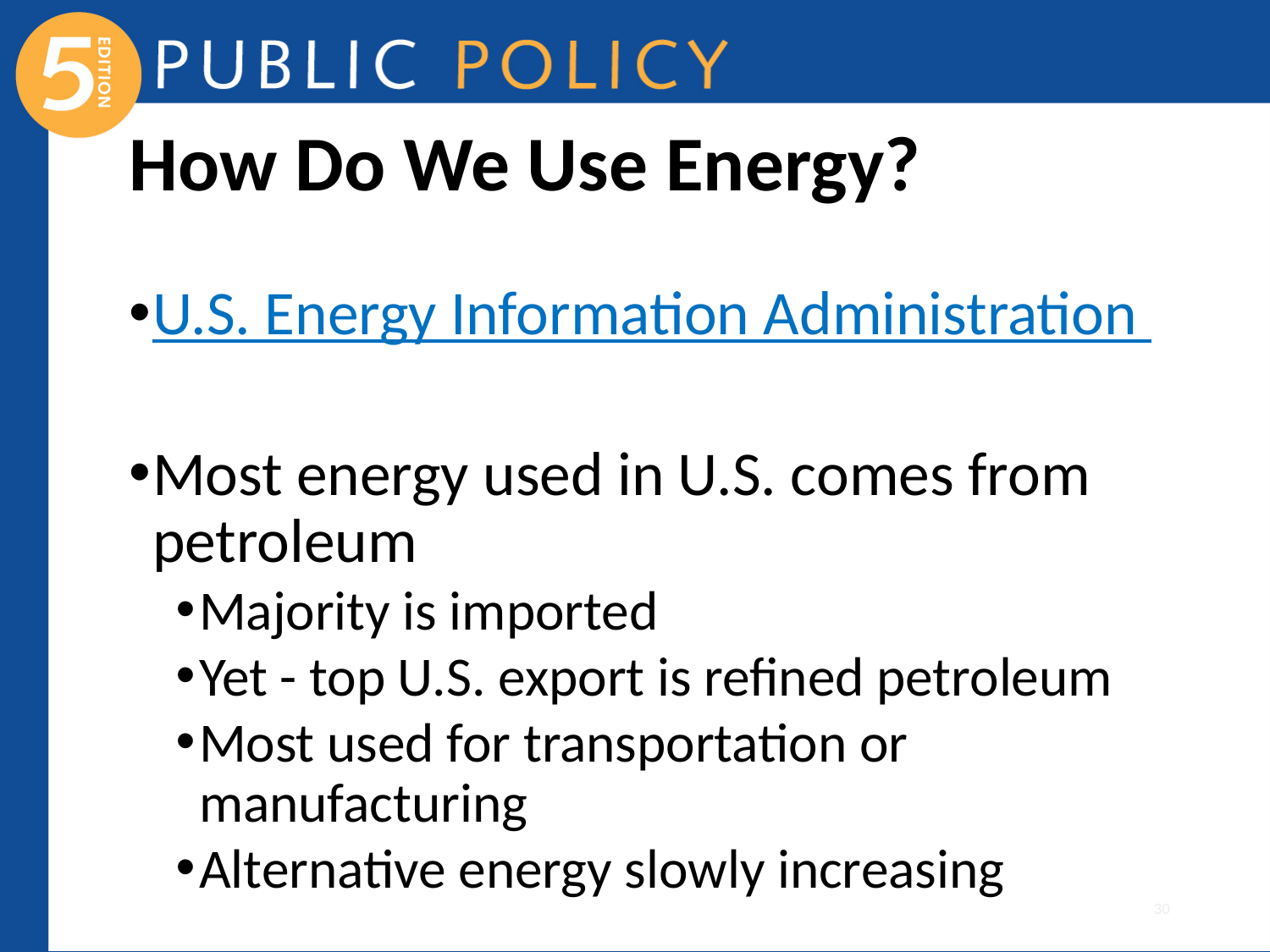

# How Do We Use Energy?
U.S. Energy Information Administration

Most energy used in U.S. comes from petroleum
Majority is imported
Yet - top U.S. export is refined petroleum
Most used for transportation or manufacturing
Alternative energy slowly increasing
30